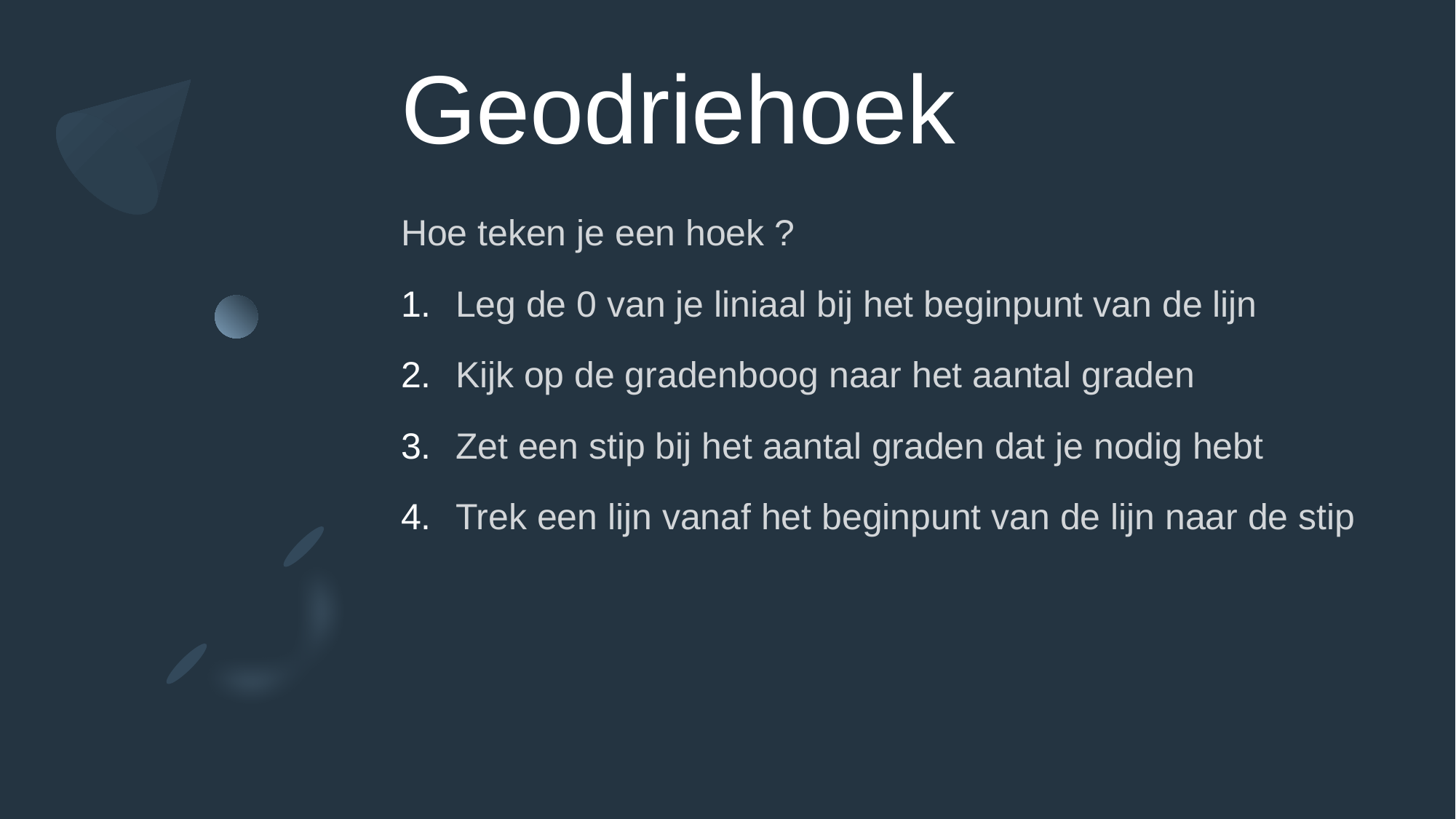

# Geodriehoek
Hoe teken je een hoek ?
Leg de 0 van je liniaal bij het beginpunt van de lijn
Kijk op de gradenboog naar het aantal graden
Zet een stip bij het aantal graden dat je nodig hebt
Trek een lijn vanaf het beginpunt van de lijn naar de stip